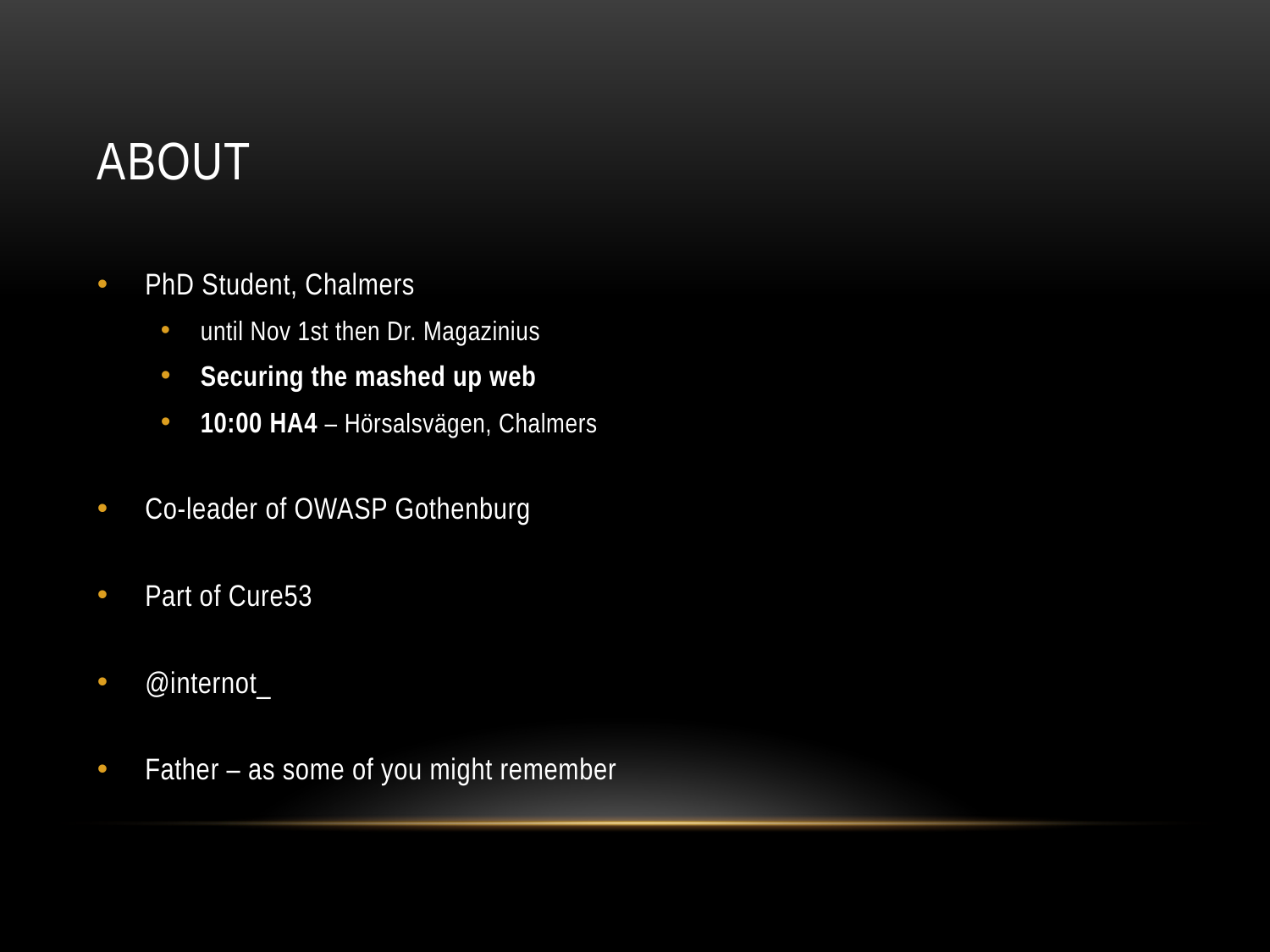

# About
PhD Student, Chalmers
until Nov 1st then Dr. Magazinius
Securing the mashed up web
10:00 HA4 – Hörsalsvägen, Chalmers
Co-leader of OWASP Gothenburg
Part of Cure53
@internot_
Father – as some of you might remember